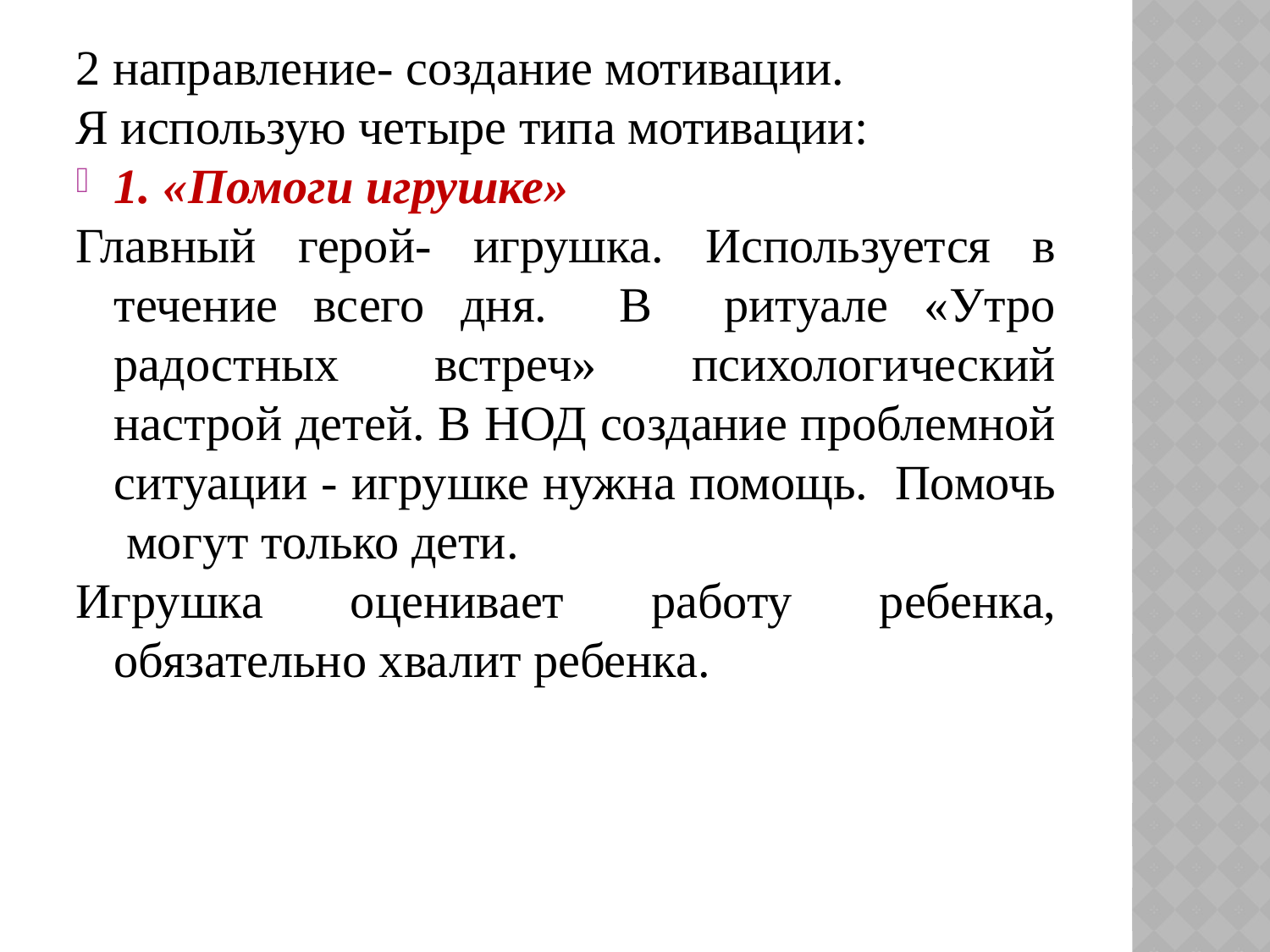

2 направление- создание мотивации.
Я использую четыре типа мотивации:
1. «Помоги игрушке»
Главный герой- игрушка. Используется в течение всего дня.  В  ритуале «Утро радостных встреч» психологический настрой детей. В НОД создание проблемной ситуации - игрушке нужна помощь.  Помочь  могут только дети.
Игрушка оценивает работу ребенка, обязательно хвалит ребенка.